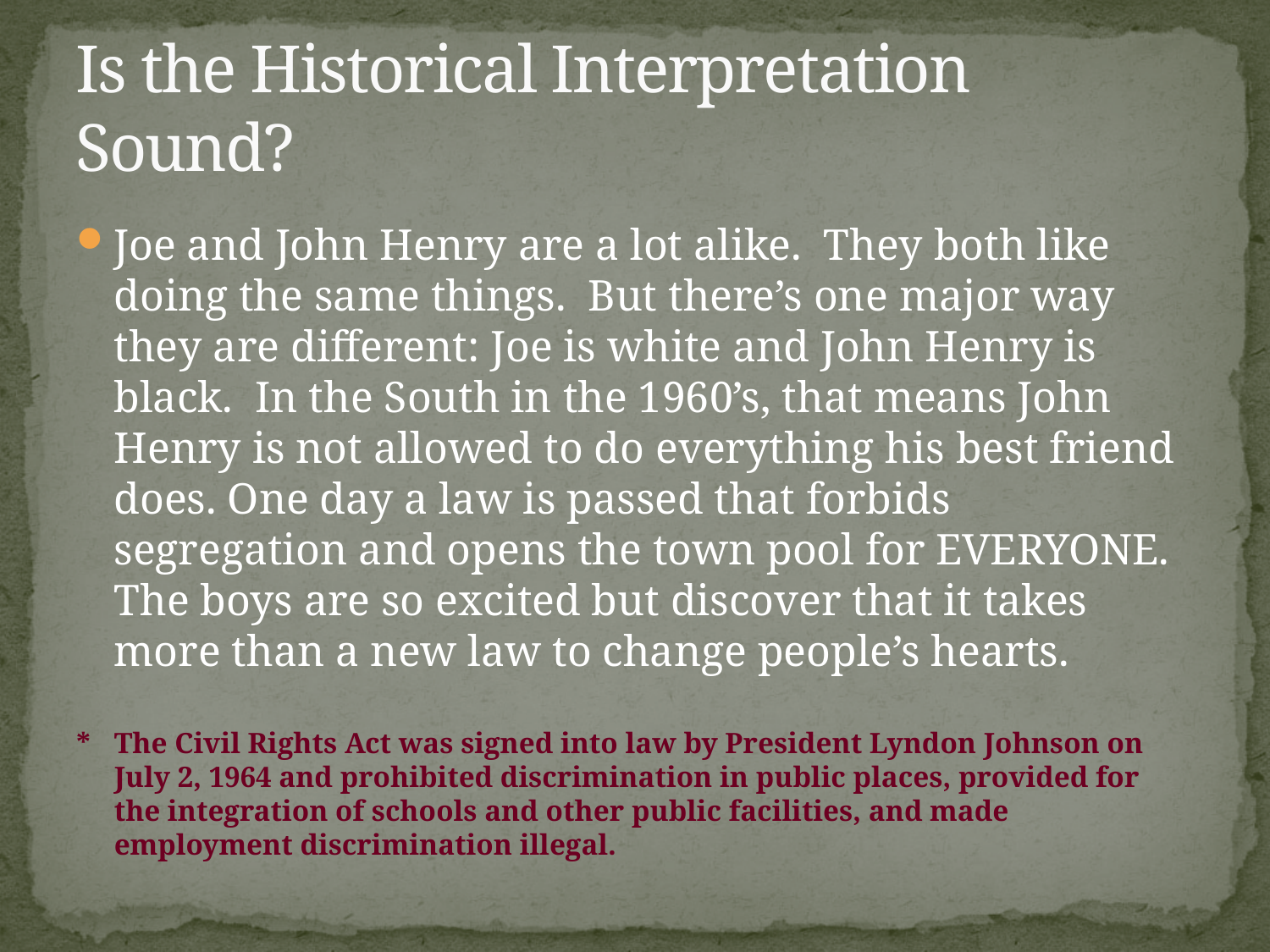

# Is the Historical Interpretation Sound?
Joe and John Henry are a lot alike.  They both like doing the same things.  But there’s one major way they are different: Joe is white and John Henry is black.  In the South in the 1960’s, that means John Henry is not allowed to do everything his best friend does. One day a law is passed that forbids segregation and opens the town pool for EVERYONE. The boys are so excited but discover that it takes more than a new law to change people’s hearts.

*	The Civil Rights Act was signed into law by President Lyndon Johnson on July 2, 1964 and prohibited discrimination in public places, provided for the integration of schools and other public facilities, and made employment discrimination illegal.